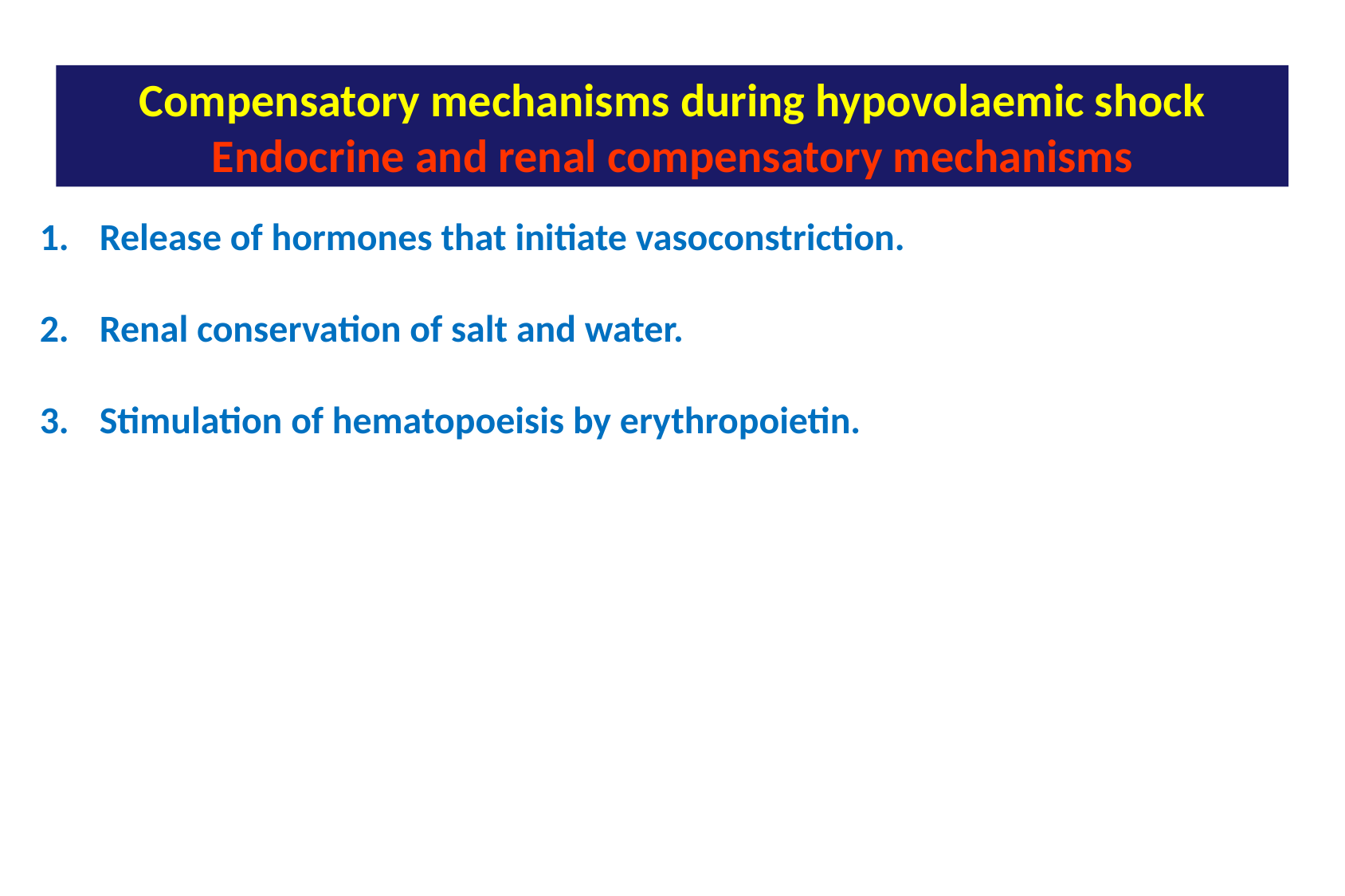

Compensatory mechanisms during hypovolaemic shock
Endocrine and renal compensatory mechanisms

Release of hormones that initiate vasoconstriction.

Renal conservation of salt and water.

Stimulation of hematopoeisis by erythropoietin.